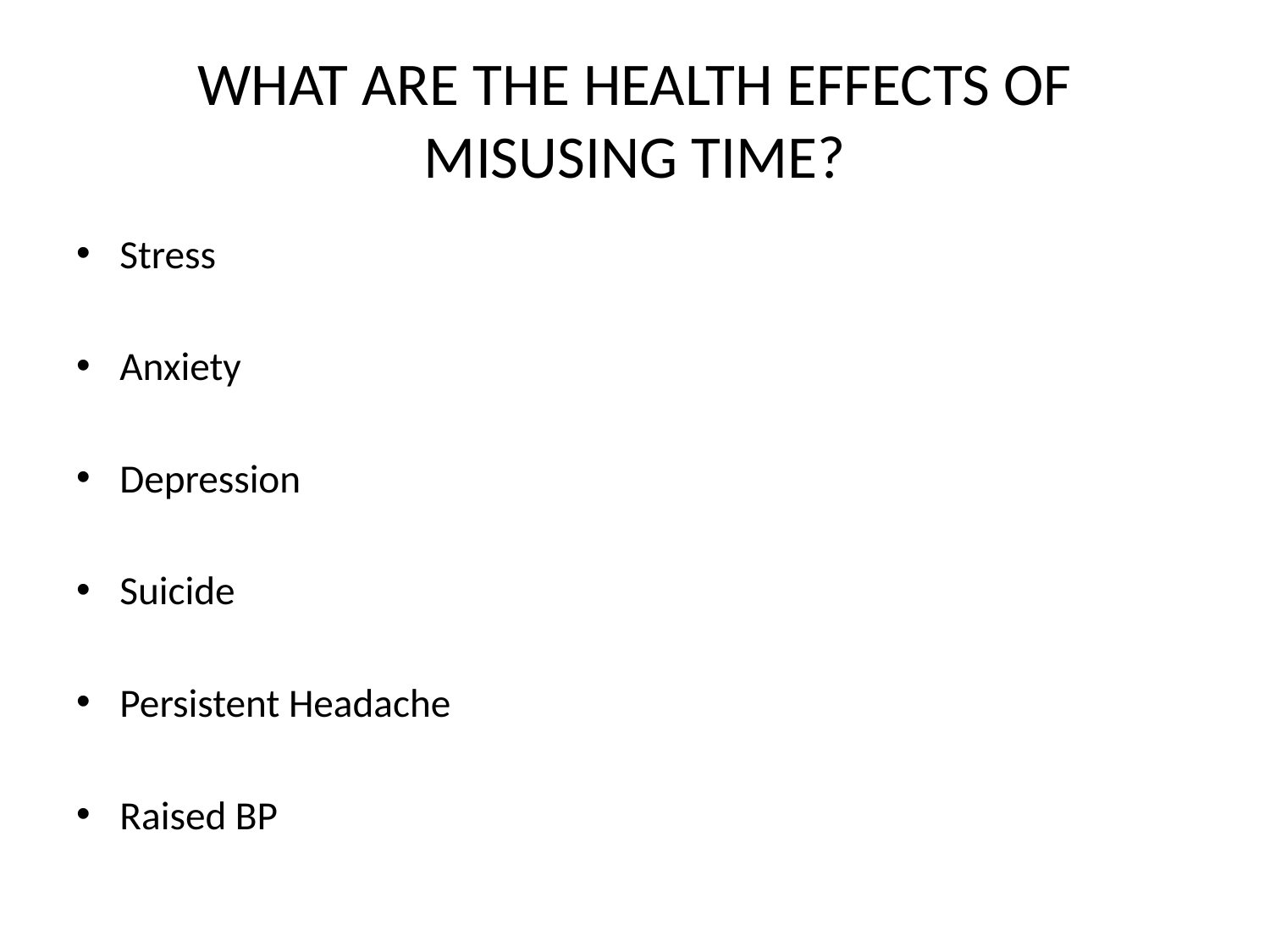

# WHAT ARE THE HEALTH EFFECTS OF MISUSING TIME?
Stress

Anxiety

Depression

Suicide

Persistent Headache

Raised BP